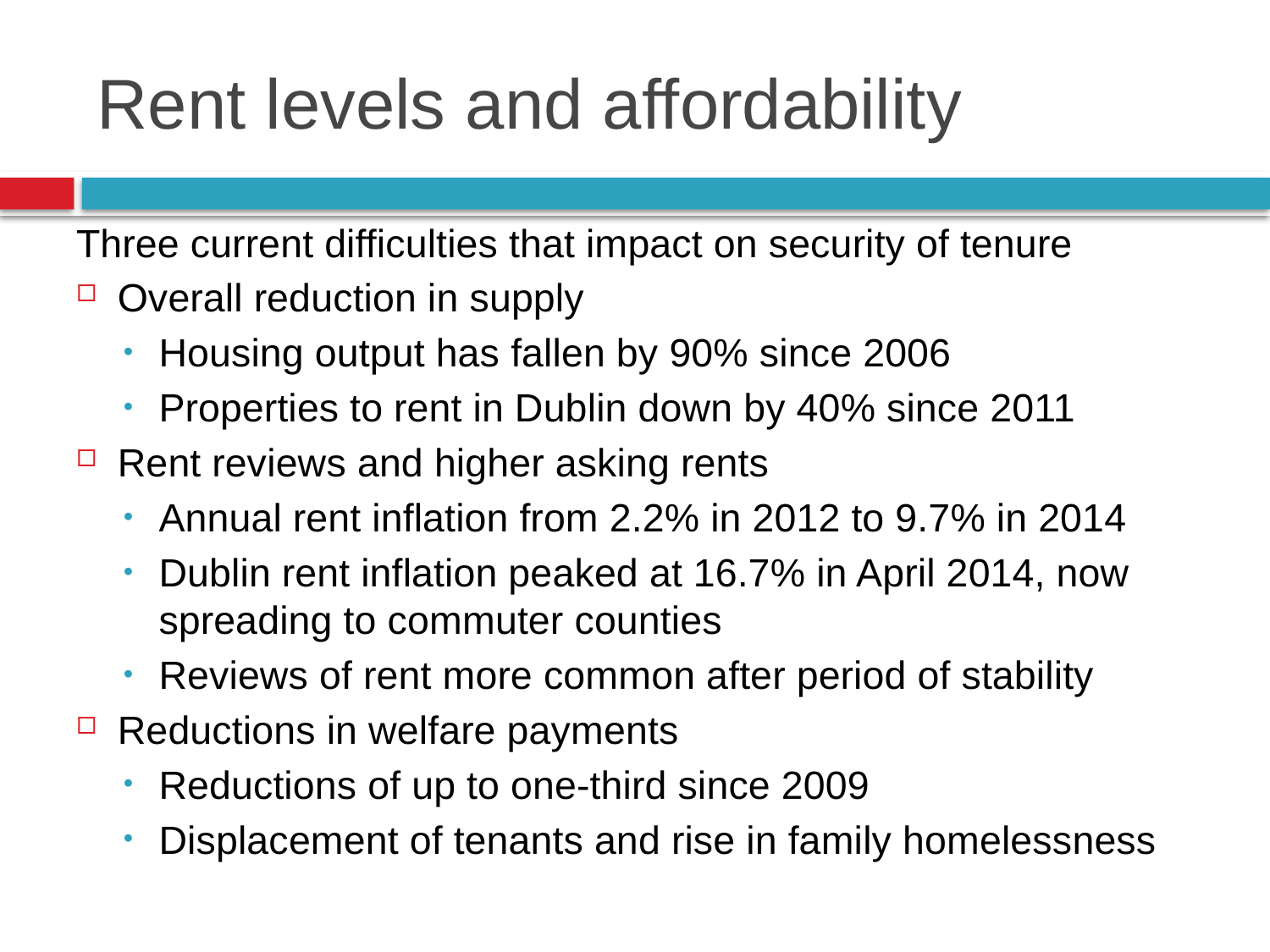

# Rent levels and affordability
Three current difficulties that impact on security of tenure
Overall reduction in supply
Housing output has fallen by 90% since 2006
Properties to rent in Dublin down by 40% since 2011
Rent reviews and higher asking rents
Annual rent inflation from 2.2% in 2012 to 9.7% in 2014
Dublin rent inflation peaked at 16.7% in April 2014, now spreading to commuter counties
Reviews of rent more common after period of stability
Reductions in welfare payments
Reductions of up to one-third since 2009
Displacement of tenants and rise in family homelessness